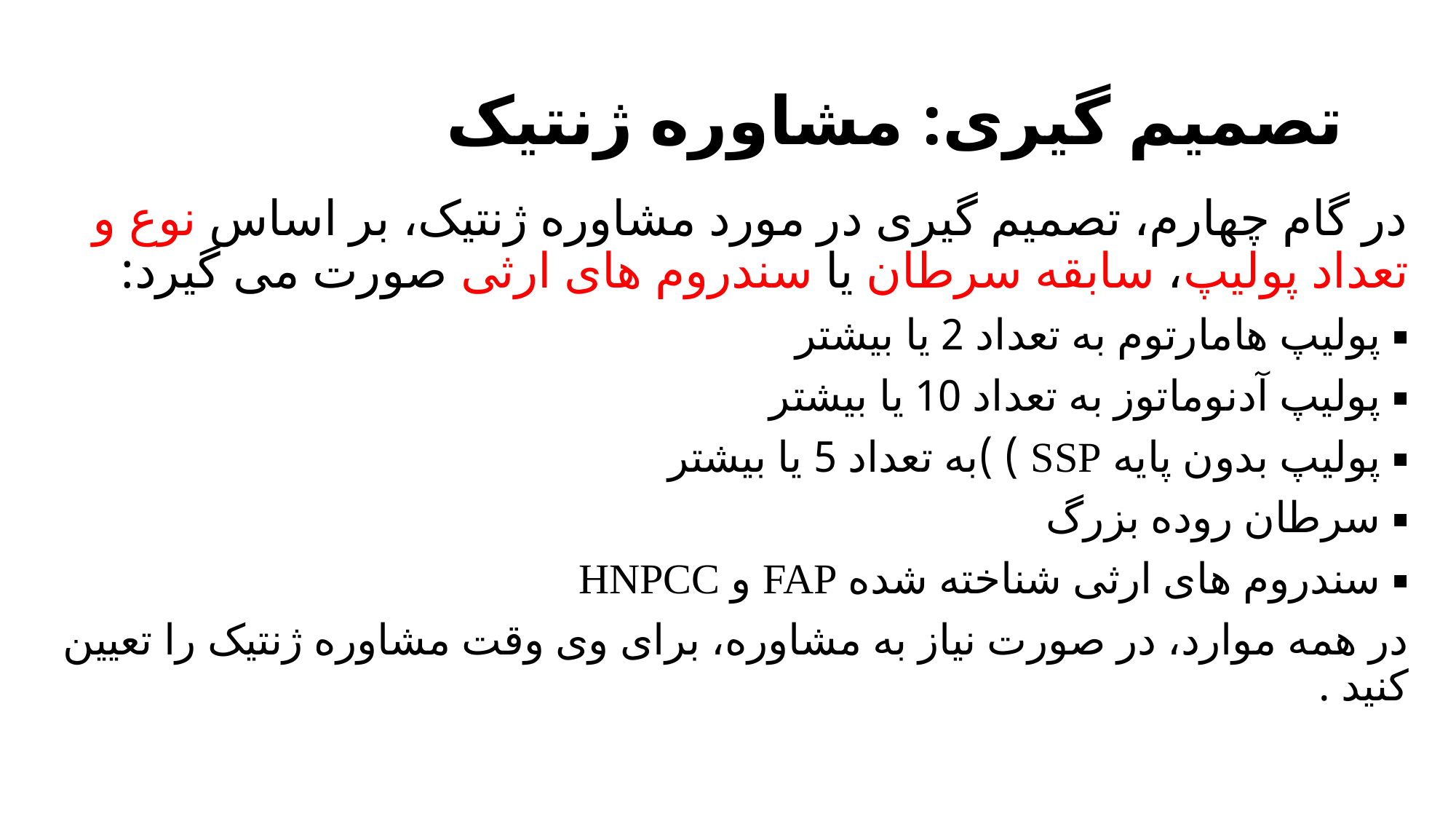

# تصمیم گیری: مشاوره ژنتیک
در گام چهارم، تصمیم گیری در مورد مشاوره ژنتیک، بر اساس نوع و تعداد پولیپ، سابقه سرطان یا سندروم های ارثی صورت می گیرد:
▪ پولیپ هامارتوم به تعداد 2 یا بیشتر
▪ پولیپ آدنوماتوز به تعداد 10 یا بیشتر
▪ پولیپ بدون پایه SSP ) )به تعداد 5 یا بیشتر
▪ سرطان روده بزرگ
▪ سندروم های ارثی شناخته شده FAP و HNPCC
در همه موارد، در صورت نیاز به مشاوره، برای وی وقت مشاوره ژنتیک را تعیین کنید .